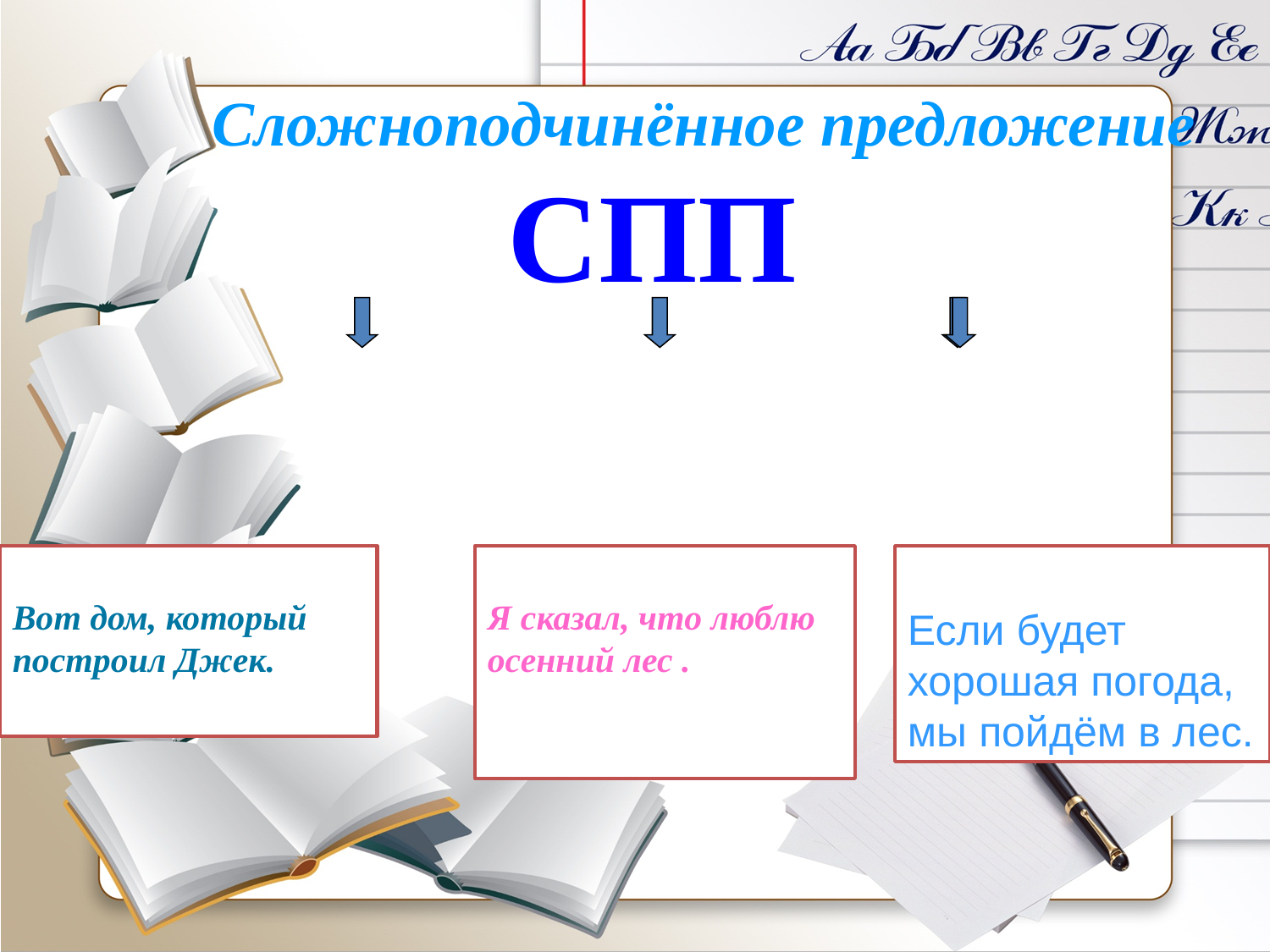

Сложноподчинённое предложение

СПП

Если будет хорошая погода, мы пойдём в лес.

Вот дом, который построил Джек.

Я сказал, что люблю осенний лес .